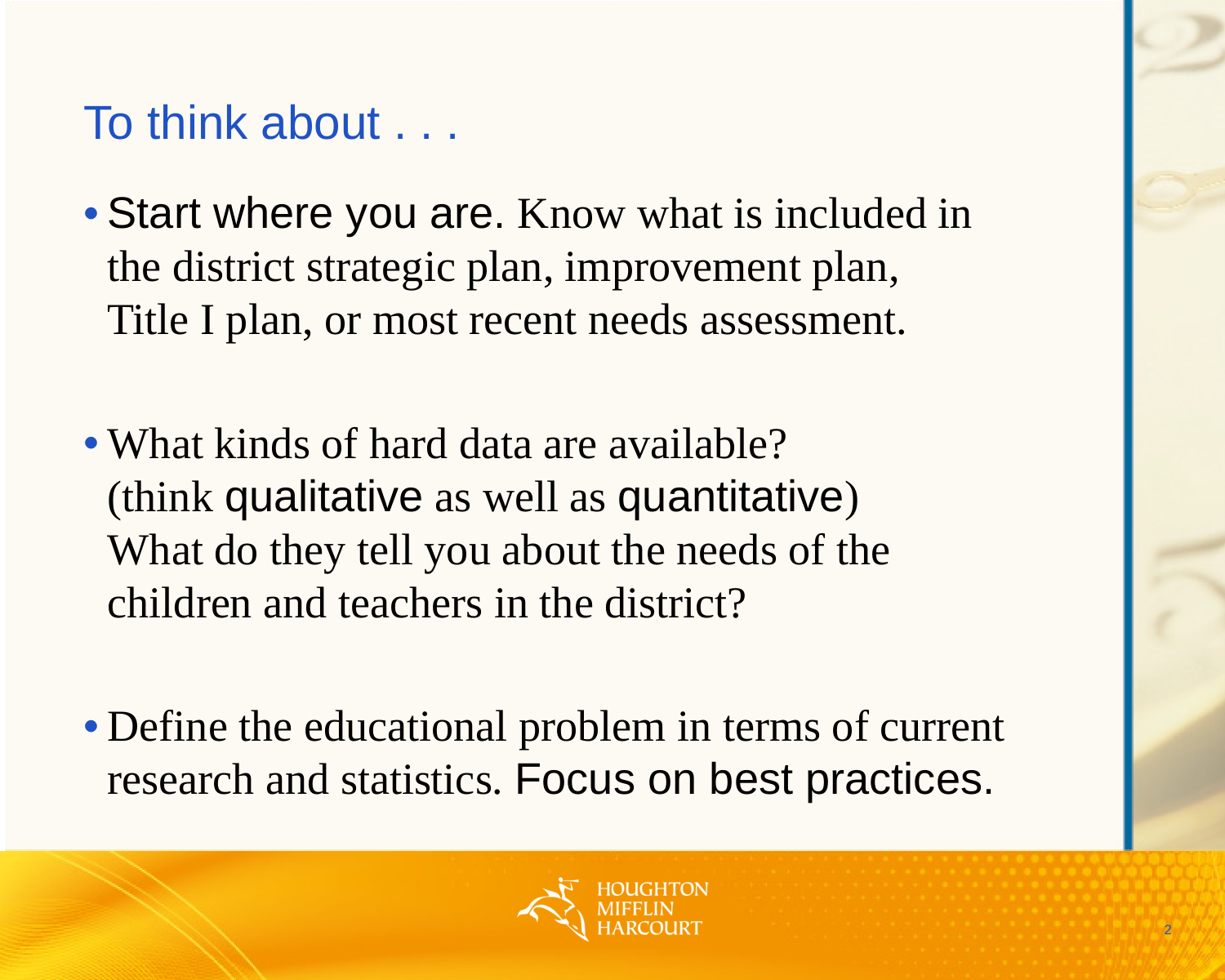

# To think about . . .

Start where you are. Know what is included in
the district strategic plan, improvement plan,
Title I plan, or most recent needs assessment.

What kinds of hard data are available?
(think qualitative as well as quantitative)
What do they tell you about the needs of the
children and teachers in the district?

Define the educational problem in terms of current research and statistics. Focus on best practices.
2